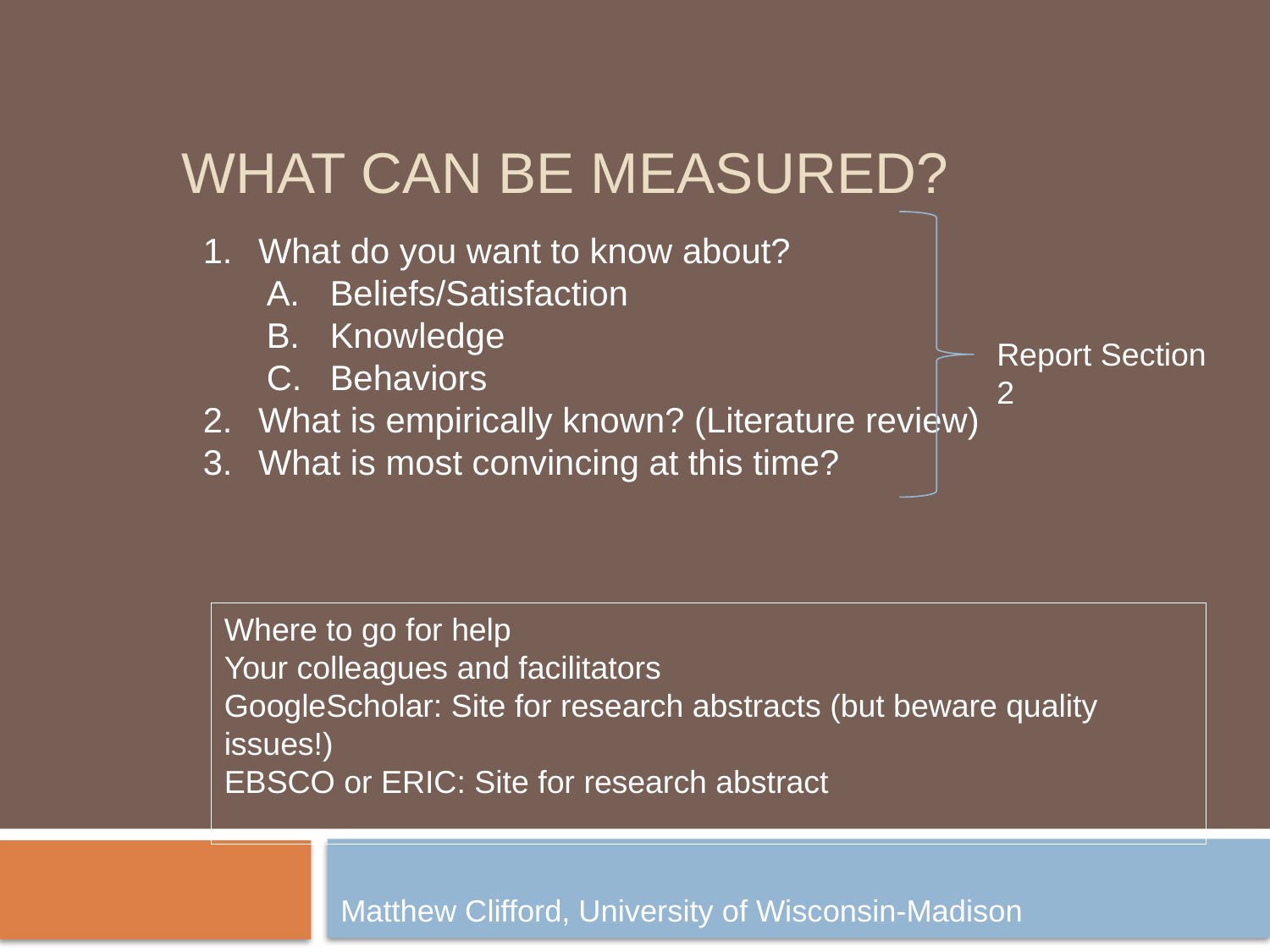

# What can be Measured?

What do you want to know about?
Beliefs/Satisfaction
Knowledge
Behaviors
What is empirically known? (Literature review)
What is most convincing at this time?

Report Section 2
Where to go for help
Your colleagues and facilitators
GoogleScholar: Site for research abstracts (but beware quality issues!)
EBSCO or ERIC: Site for research abstract

Matthew Clifford, University of Wisconsin-Madison